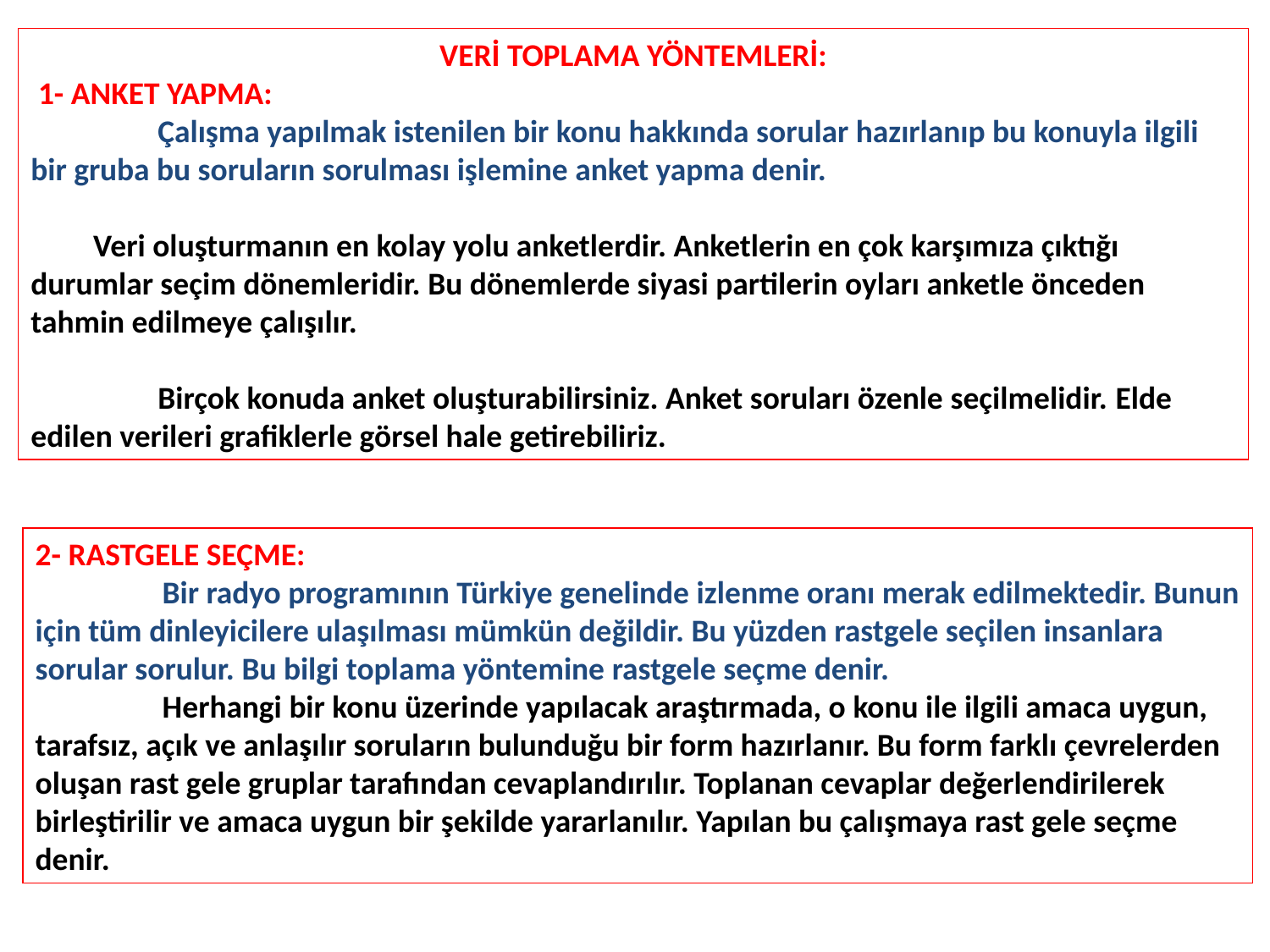

VERİ TOPLAMA YÖNTEMLERİ:
 1- ANKET YAPMA:
	Çalışma yapılmak istenilen bir konu hakkında sorular hazırlanıp bu konuyla ilgili bir gruba bu soruların sorulması işlemine anket yapma denir.

Veri oluşturmanın en kolay yolu anketlerdir. Anketlerin en çok karşımıza çıktığı durumlar seçim dönemleridir. Bu dönemlerde siyasi partilerin oyları anketle önceden tahmin edilmeye çalışılır.

	Birçok konuda anket oluşturabilirsiniz. Anket soruları özenle seçilmelidir. Elde edilen verileri grafiklerle görsel hale getirebiliriz.
2- RASTGELE SEÇME:
	Bir radyo programının Türkiye genelinde izlenme oranı merak edilmektedir. Bunun için tüm dinleyicilere ulaşılması mümkün değildir. Bu yüzden rastgele seçilen insanlara sorular sorulur. Bu bilgi toplama yöntemine rastgele seçme denir.
	Herhangi bir konu üzerinde yapılacak araştırmada, o konu ile ilgili amaca uygun, tarafsız, açık ve anlaşılır soruların bulunduğu bir form hazırlanır. Bu form farklı çevrelerden oluşan rast gele gruplar tarafından cevaplandırılır. Toplanan cevaplar değerlendirilerek birleştirilir ve amaca uygun bir şekilde yararlanılır. Yapılan bu çalışmaya rast gele seçme denir.